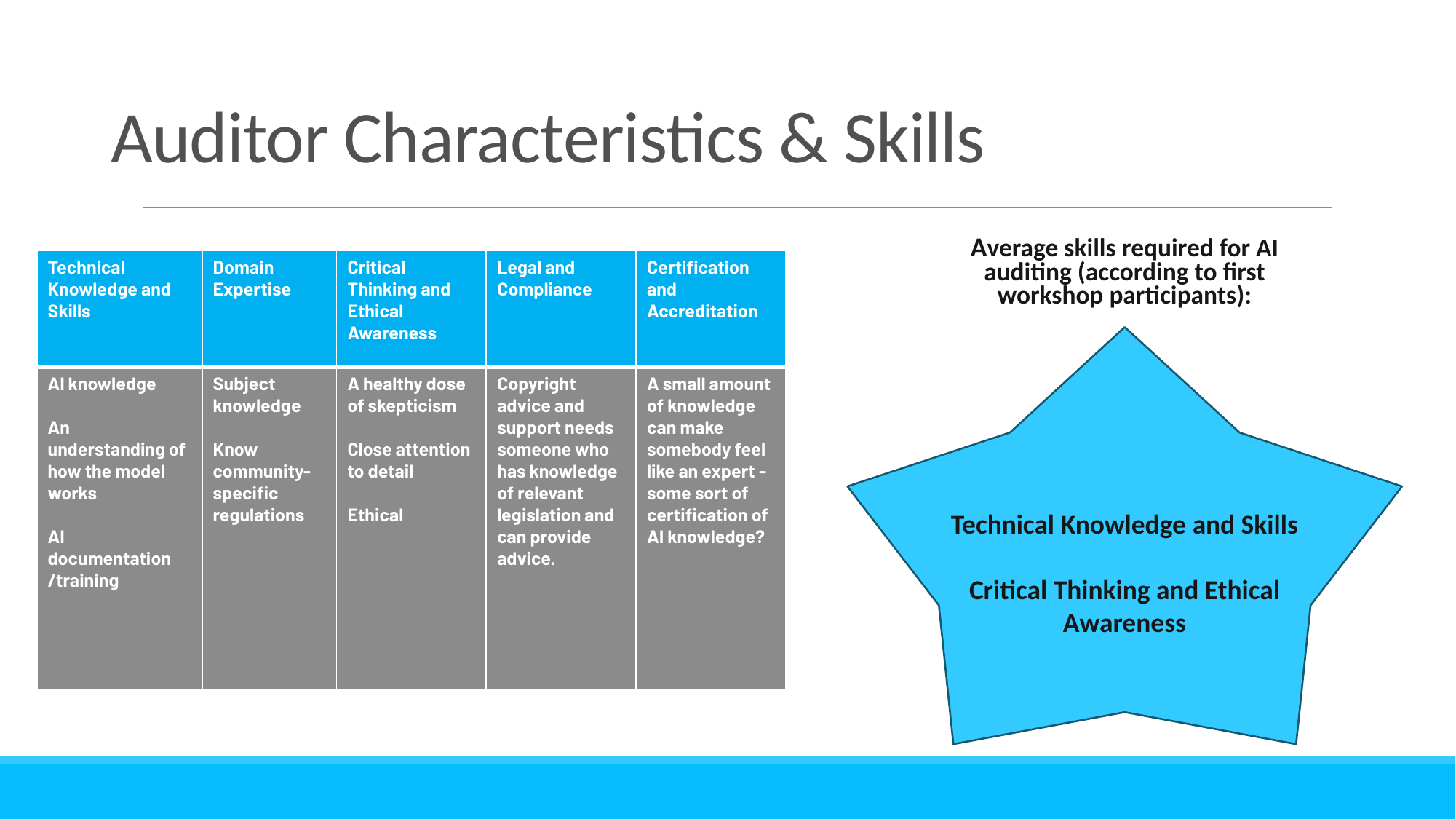

# Auditor Characteristics & Skills
Average skills required for AI auditing (according to first workshop participants):
| Technical Knowledge and Skills | Domain Expertise | Critical Thinking and Ethical Awareness | Legal and Compliance | Certification and Accreditation |
| --- | --- | --- | --- | --- |
| AI knowledge An understanding of how the model works AI documentation /training | Subject knowledge Know community-specific regulations | A healthy dose of skepticism Close attention to detail Ethical | Copyright advice and support needs someone who has knowledge of relevant legislation and can provide advice. | A small amount of knowledge can make somebody feel like an expert - some sort of certification of AI knowledge? |
Technical Knowledge and Skills​
​
Critical Thinking and Ethical Awareness